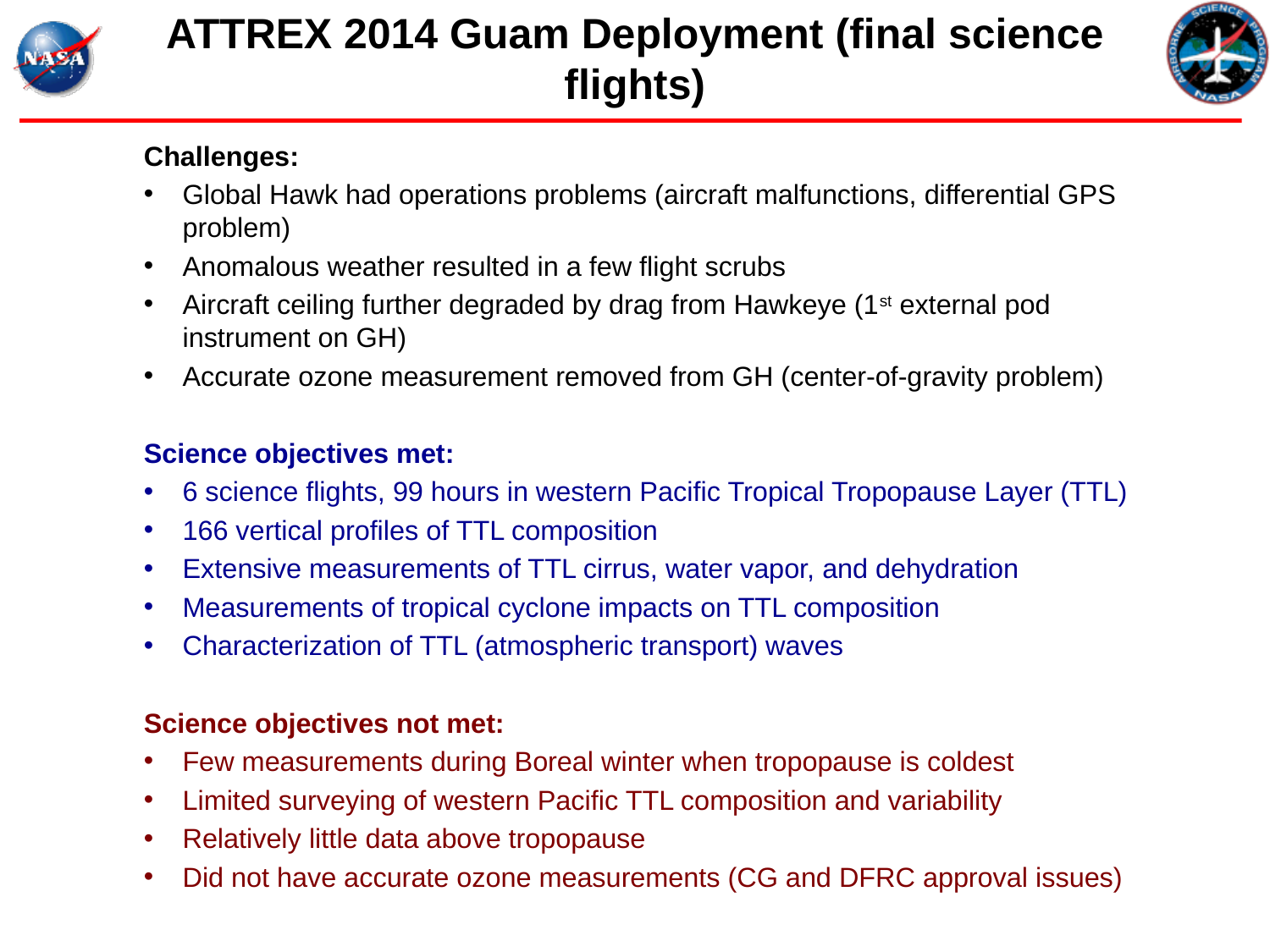

ATTREX 2014 Guam Deployment (final science flights)
Challenges:
Global Hawk had operations problems (aircraft malfunctions, differential GPS problem)
Anomalous weather resulted in a few flight scrubs
Aircraft ceiling further degraded by drag from Hawkeye (1st external pod instrument on GH)
Accurate ozone measurement removed from GH (center-of-gravity problem)

Science objectives met:
6 science flights, 99 hours in western Pacific Tropical Tropopause Layer (TTL)
166 vertical profiles of TTL composition
Extensive measurements of TTL cirrus, water vapor, and dehydration
Measurements of tropical cyclone impacts on TTL composition
Characterization of TTL (atmospheric transport) waves

Science objectives not met:
Few measurements during Boreal winter when tropopause is coldest
Limited surveying of western Pacific TTL composition and variability
Relatively little data above tropopause
Did not have accurate ozone measurements (CG and DFRC approval issues)